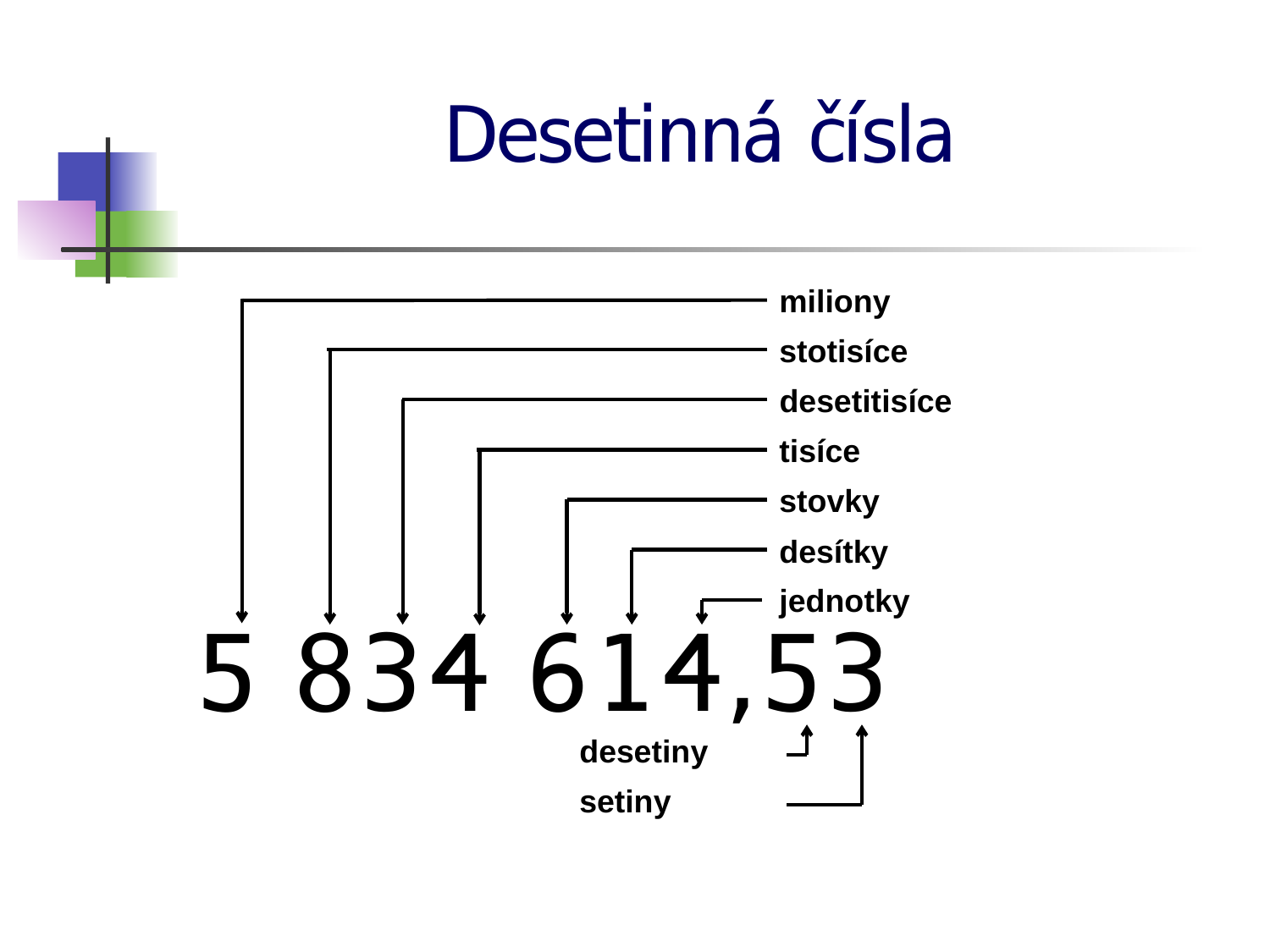

# Desetinná čísla
miliony
stotisíce
desetitisíce
tisíce
stovky
desítky
jednotky
5 834 614,53
desetiny
setiny